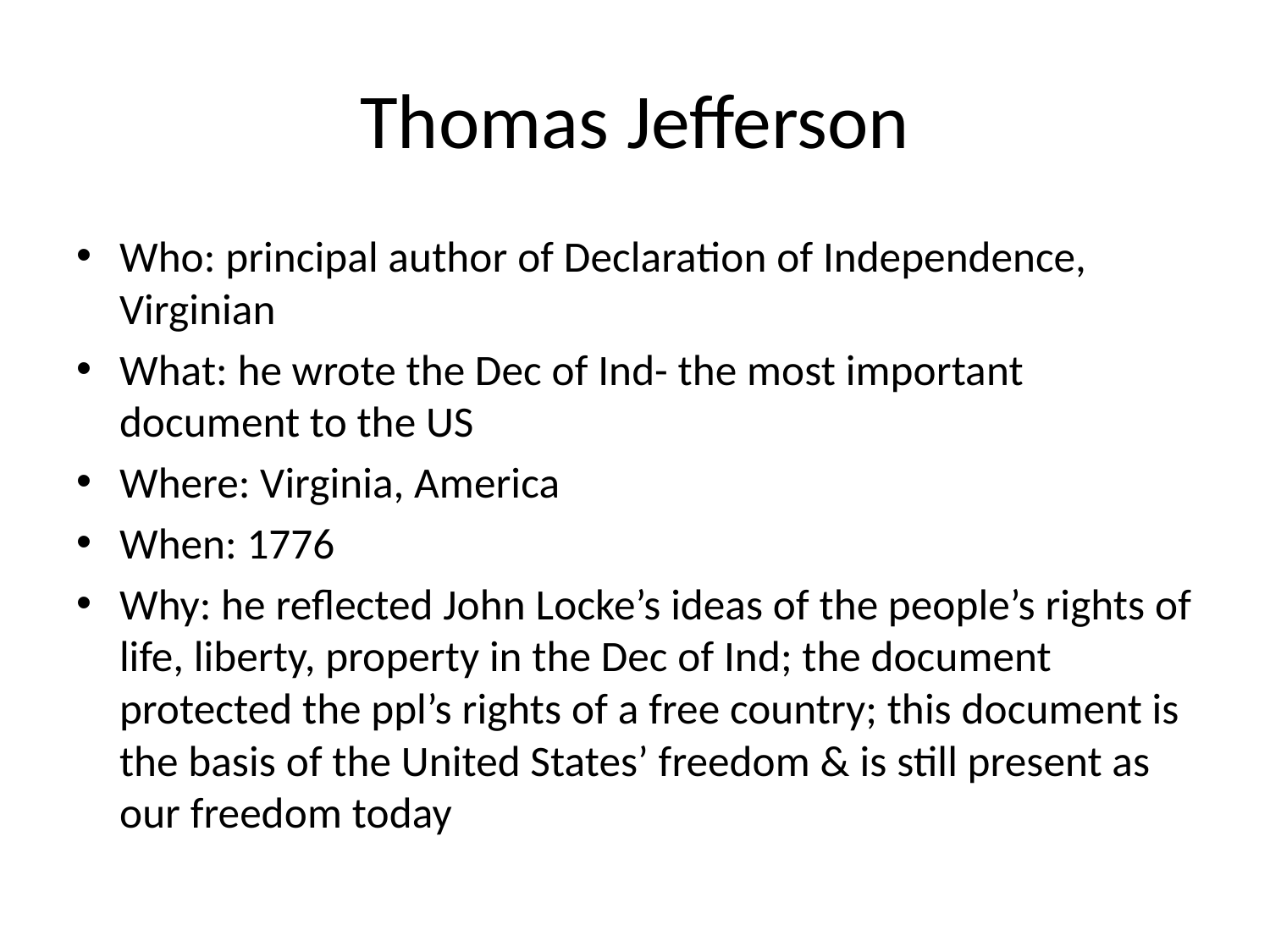

# Thomas Jefferson
Who: principal author of Declaration of Independence, Virginian
What: he wrote the Dec of Ind- the most important document to the US
Where: Virginia, America
When: 1776
Why: he reflected John Locke’s ideas of the people’s rights of life, liberty, property in the Dec of Ind; the document protected the ppl’s rights of a free country; this document is the basis of the United States’ freedom & is still present as our freedom today